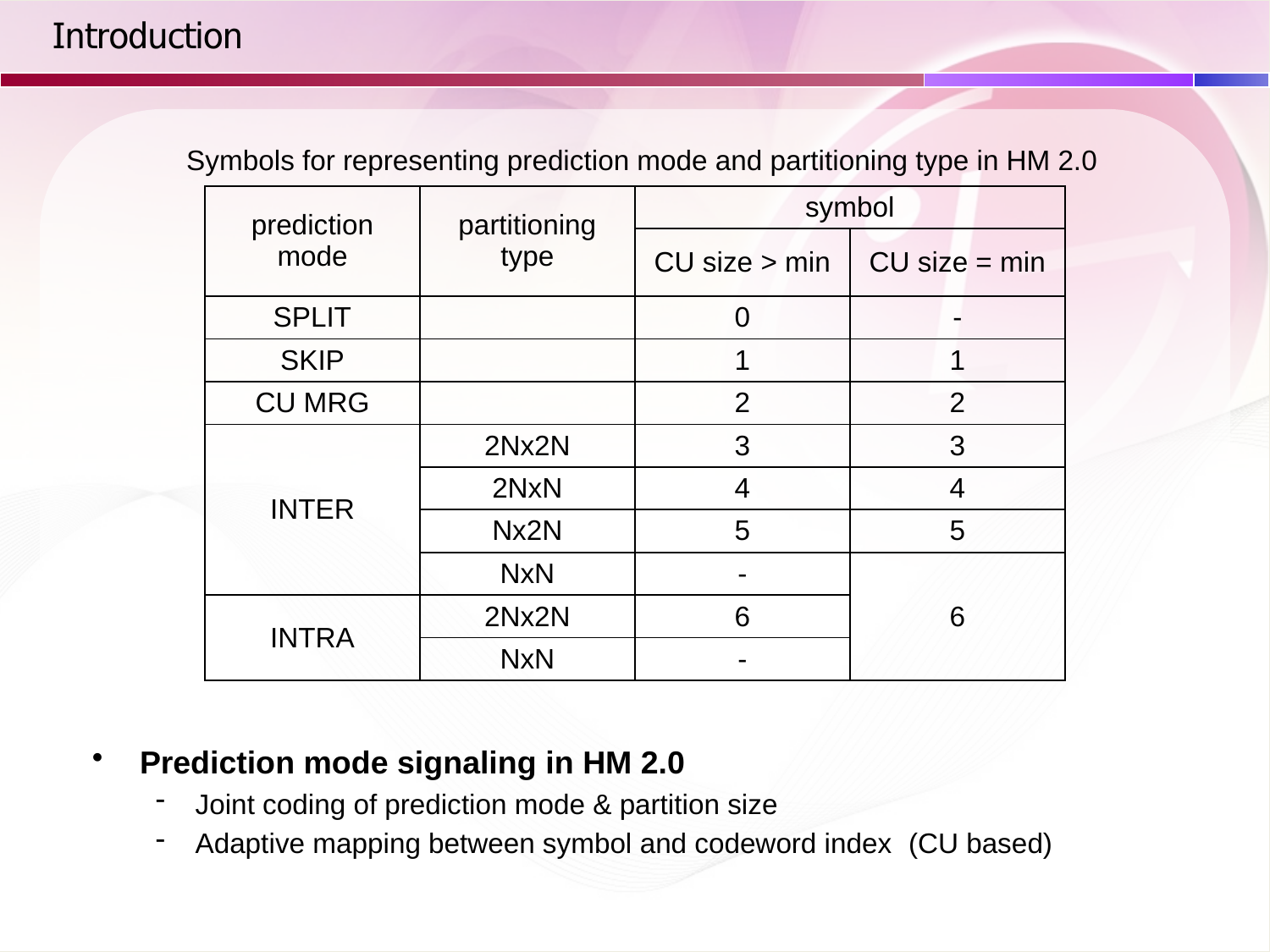

# Introduction
Symbols for representing prediction mode and partitioning type in HM 2.0
| prediction mode | partitioning type | symbol |  |
| --- | --- | --- | --- |
|  |  | CU size > min | CU size = min |
| SPLIT |  | 0 | - |
| SKIP |  | 1 | 1 |
| CU MRG |  | 2 | 2 |
| INTER | 2Nx2N | 3 | 3 |
|  | 2NxN | 4 | 4 |
|  | Nx2N | 5 | 5 |
|  | NxN | - | 6 |
| INTRA | 2Nx2N | 6 |  |
|  | NxN | - |  |

Prediction mode signaling in HM 2.0
Joint coding of prediction mode & partition size
Adaptive mapping between symbol and codeword index  (CU based)